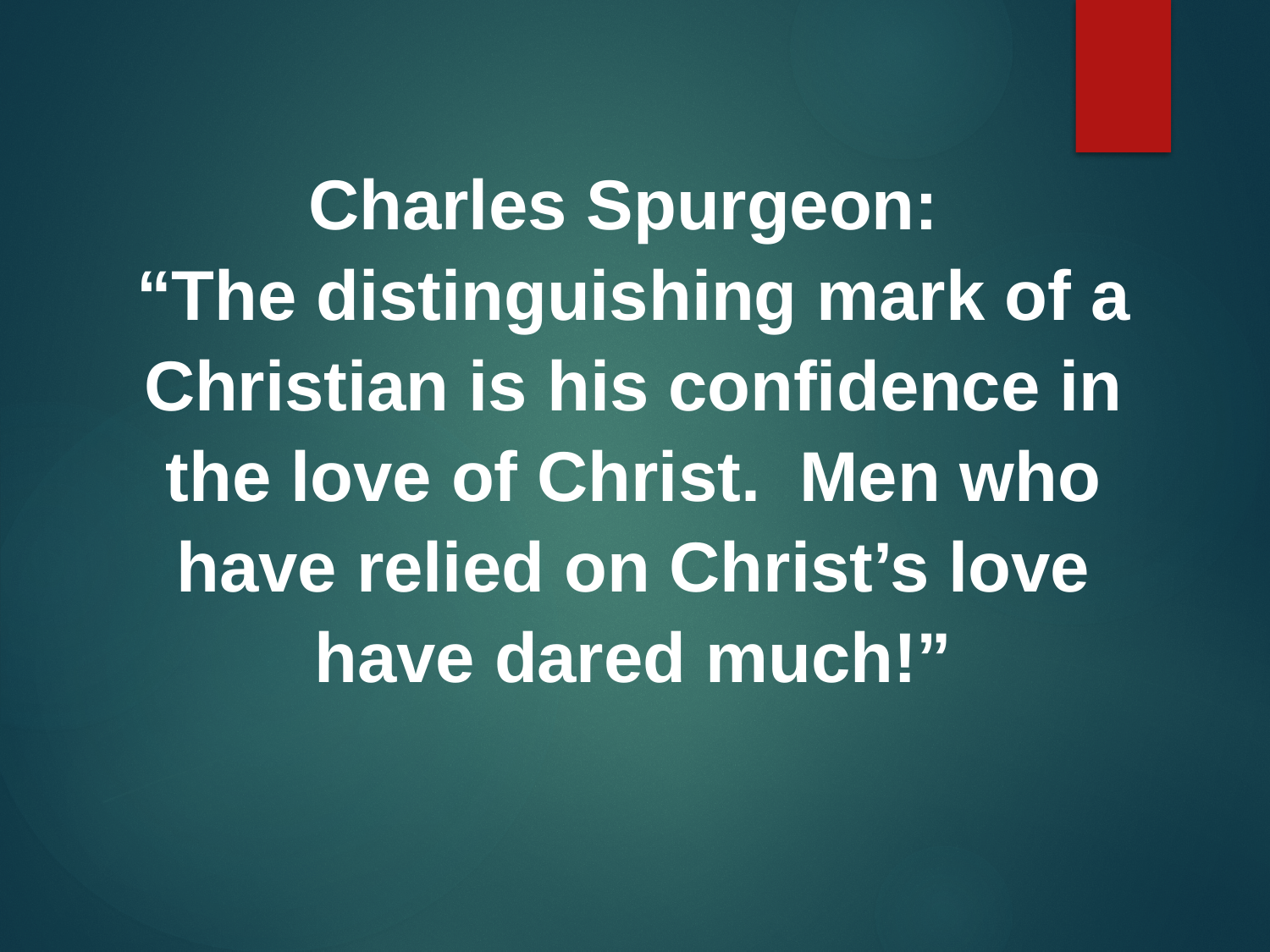

Charles Spurgeon:
“The distinguishing mark of a Christian is his confidence in the love of Christ.  Men who have relied on Christ’s love have dared much!”